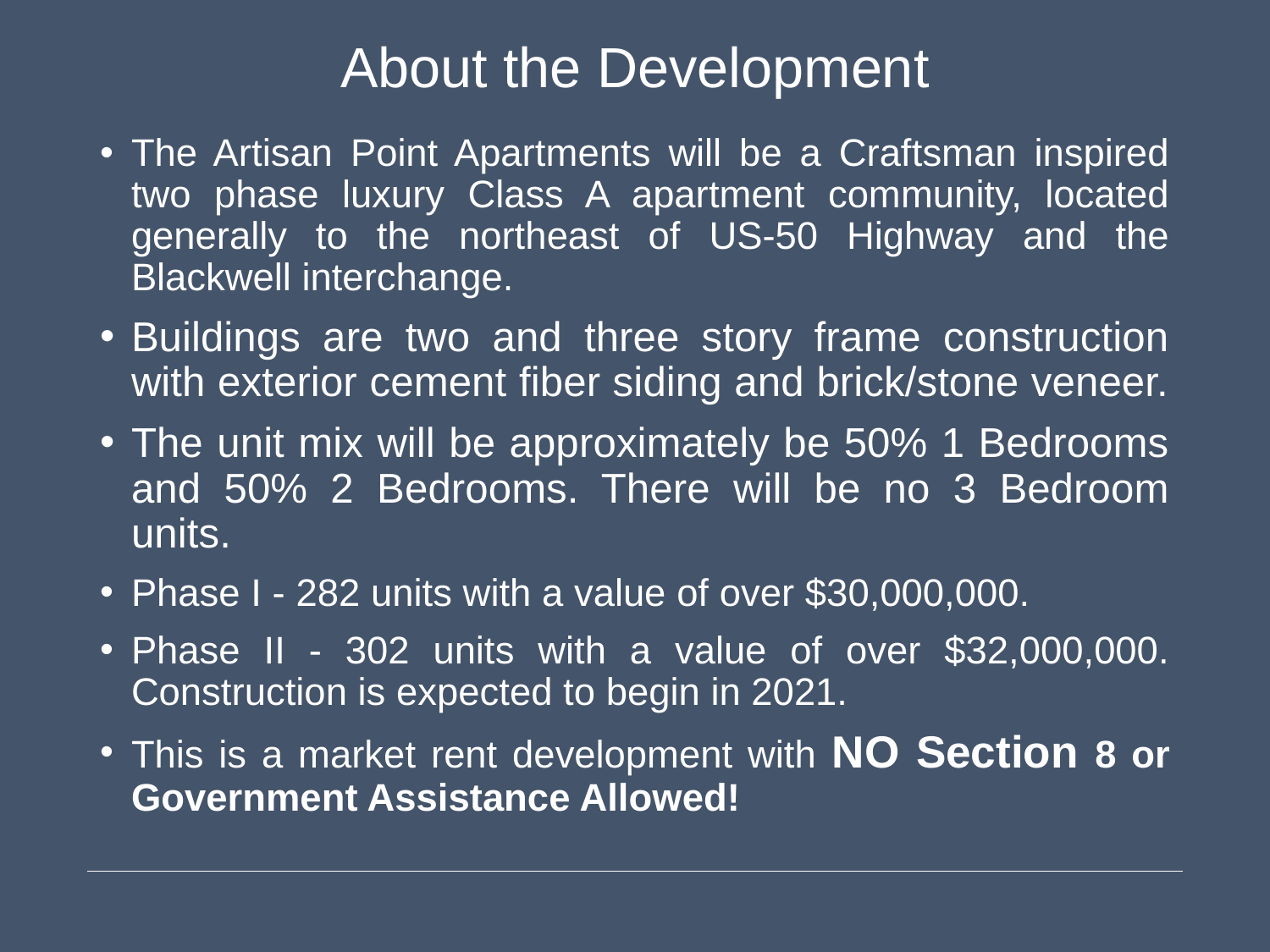

# About the Development
The Artisan Point Apartments will be a Craftsman inspired two phase luxury Class A apartment community, located generally to the northeast of US-50 Highway and the Blackwell interchange.
Buildings are two and three story frame construction with exterior cement fiber siding and brick/stone veneer.
The unit mix will be approximately be 50% 1 Bedrooms and 50% 2 Bedrooms. There will be no 3 Bedroom units.
Phase I - 282 units with a value of over $30,000,000.
Phase II - 302 units with a value of over $32,000,000. Construction is expected to begin in 2021.
This is a market rent development with NO Section 8 or Government Assistance Allowed!